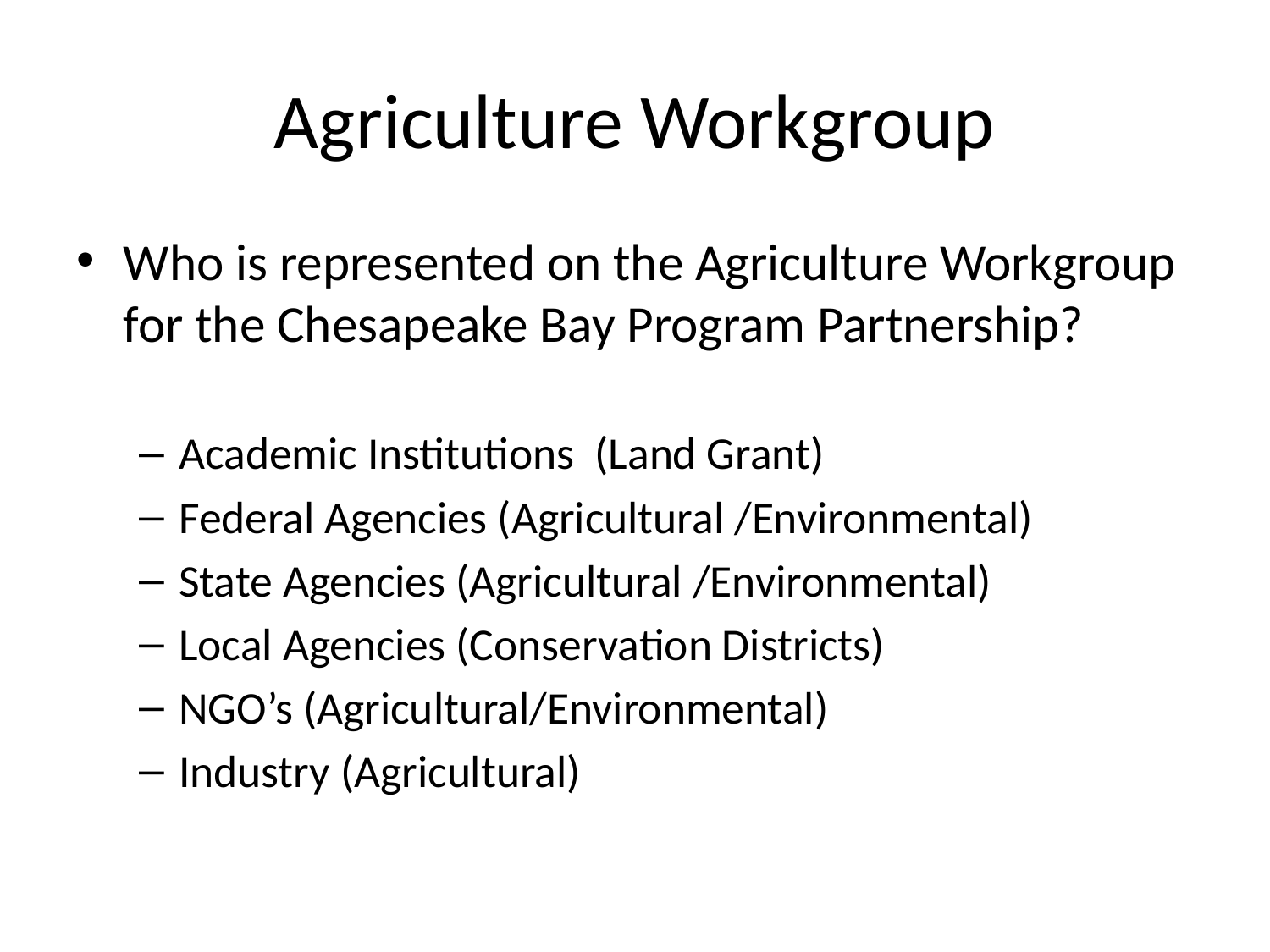

# Agriculture Workgroup
Who is represented on the Agriculture Workgroup for the Chesapeake Bay Program Partnership?
Academic Institutions  (Land Grant)
Federal Agencies (Agricultural /Environmental)
State Agencies (Agricultural /Environmental)
Local Agencies (Conservation Districts)
NGO’s (Agricultural/Environmental)
Industry (Agricultural)